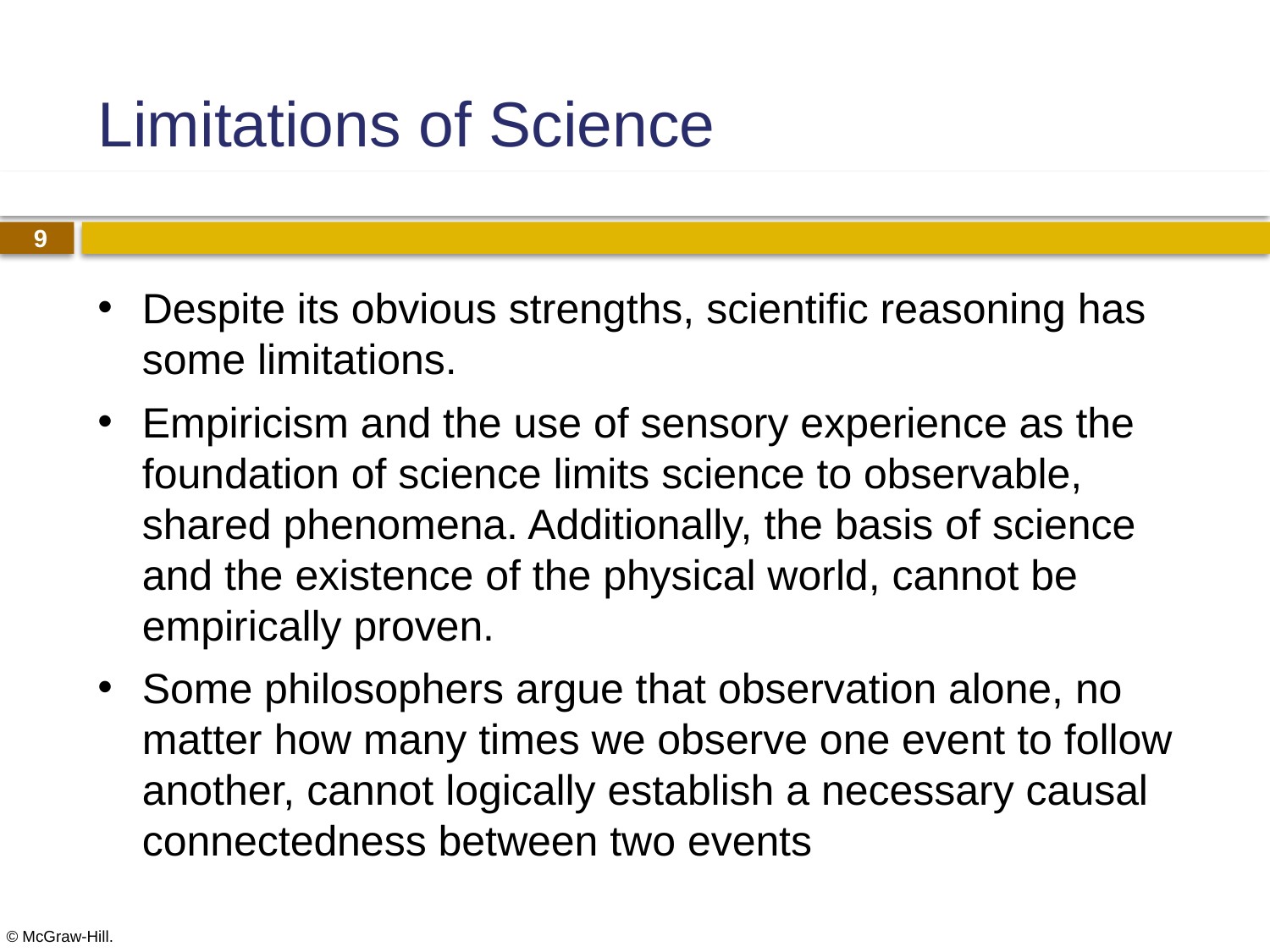

# Limitations of Science
Despite its obvious strengths, scientific reasoning has some limitations.
Empiricism and the use of sensory experience as the foundation of science limits science to observable, shared phenomena. Additionally, the basis of science and the existence of the physical world, cannot be empirically proven.
Some philosophers argue that observation alone, no matter how many times we observe one event to follow another, cannot logically establish a necessary causal connectedness between two events